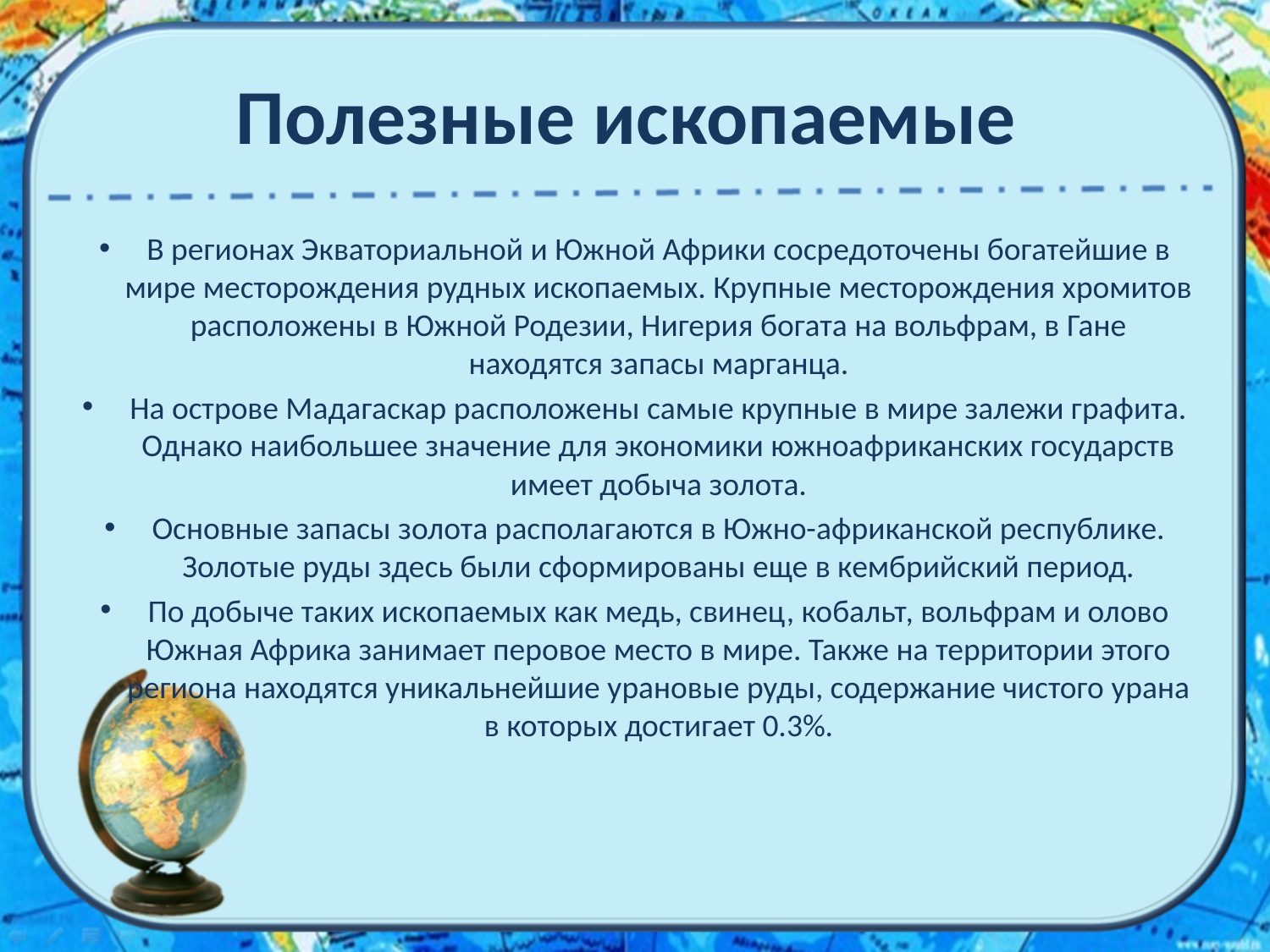

# Полезные ископаемые
В регионах Экваториальной и Южной Африки сосредоточены богатейшие в мире месторождения рудных ископаемых. Крупные месторождения хромитов расположены в Южной Родезии, Нигерия богата на вольфрам, в Гане находятся запасы марганца.
На острове Мадагаскар расположены самые крупные в мире залежи графита. Однако наибольшее значение для экономики южноафриканских государств имеет добыча золота.
Основные запасы золота располагаются в Южно-африканской республике. Золотые руды здесь были сформированы еще в кембрийский период.
По добыче таких ископаемых как медь, свинец, кобальт, вольфрам и олово Южная Африка занимает перовое место в мире. Также на территории этого региона находятся уникальнейшие урановые руды, содержание чистого урана в которых достигает 0.3%.